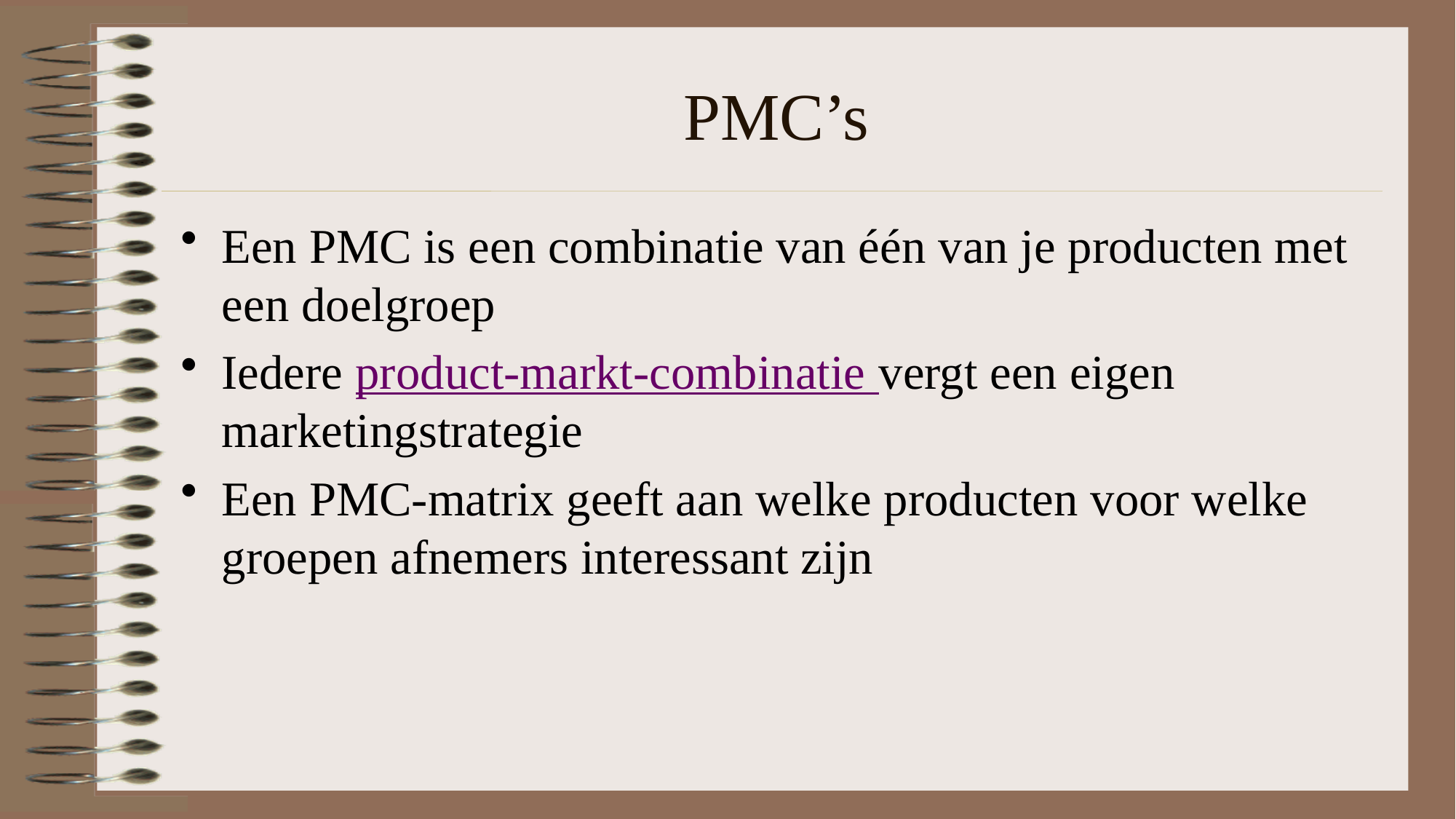

# PMC’s
Een PMC is een combinatie van één van je producten met een doelgroep
Iedere product-markt-combinatie vergt een eigen marketingstrategie
Een PMC-matrix geeft aan welke producten voor welke groepen afnemers interessant zijn